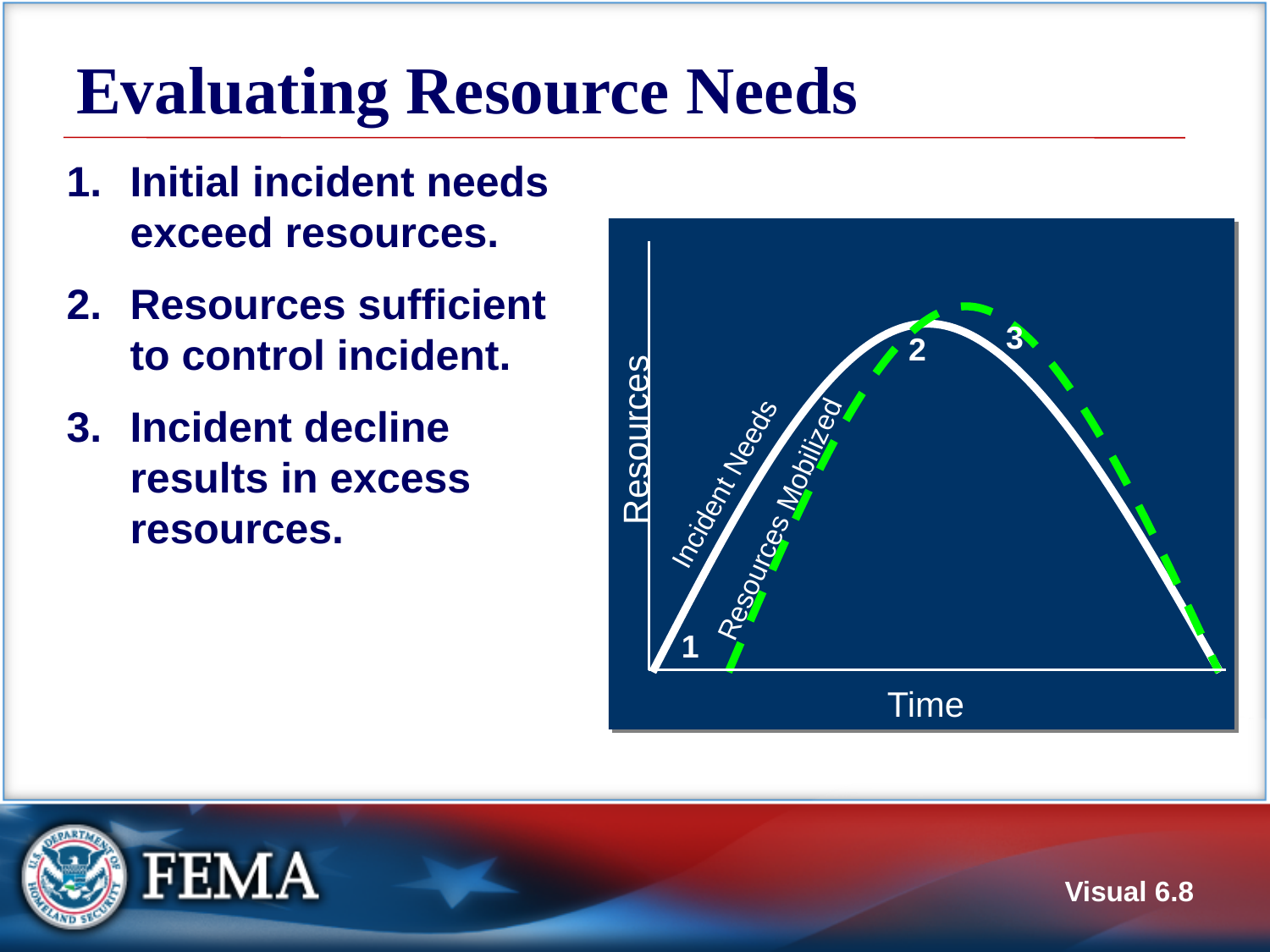

# Evaluating Resource Needs
Initial incident needs exceed resources.
Resources sufficient to control incident.
Incident decline results in excess resources.

Resources
Incident Needs
Resources Mobilized
Time
3
2
1
Visual 6.8